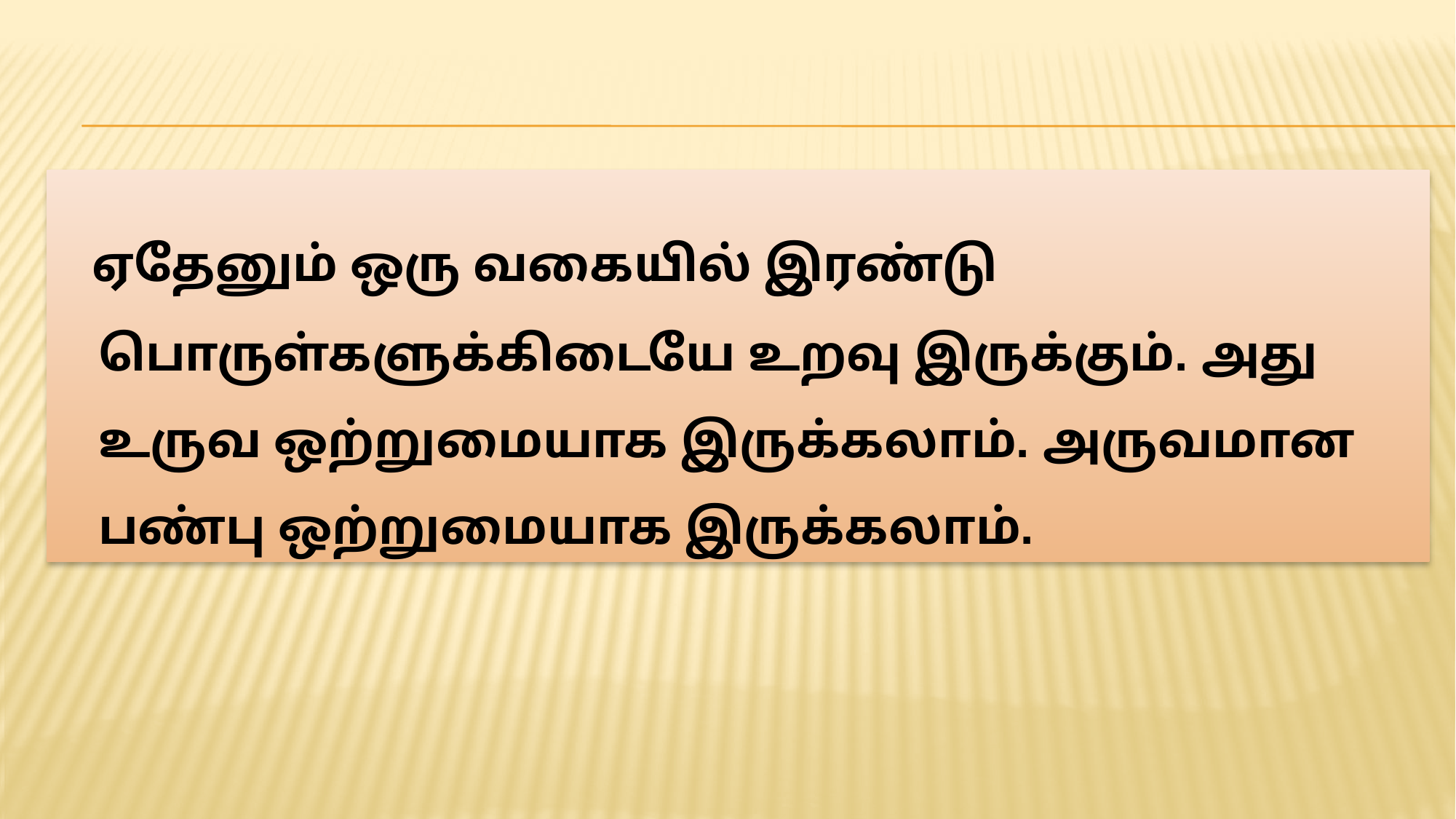

ஏதேனும் ஒரு வகையில் இரண்டு பொருள்களுக்கிடையே உறவு இருக்கும். அது உருவ ஒற்றுமையாக இருக்கலாம். அருவமான பண்பு ஒற்றுமையாக இருக்கலாம்.